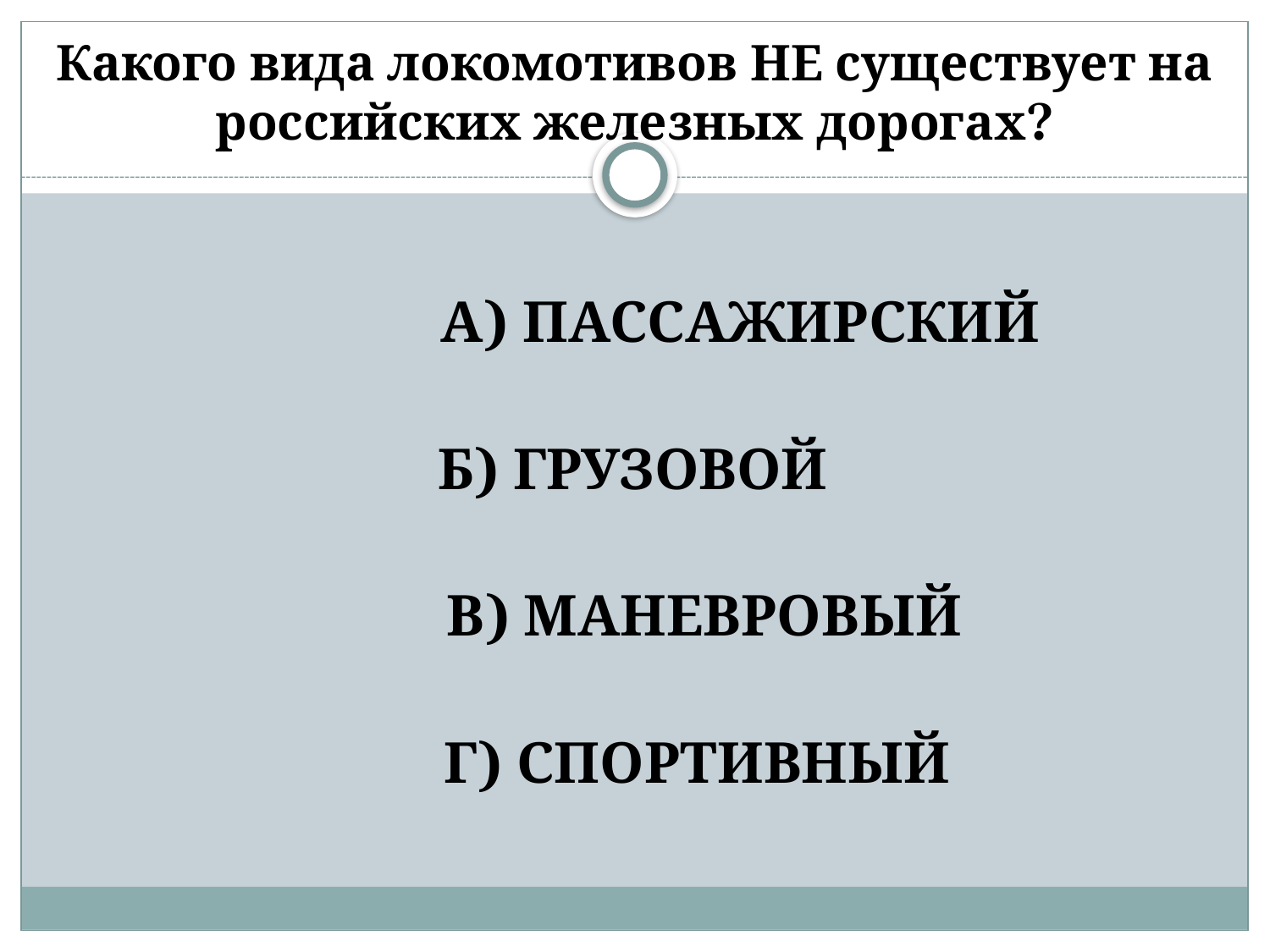

# Какого вида локомотивов НЕ существует на российских железных дорогах?
               А) ПАССАЖИРСКИЙ
Б) ГРУЗОВОЙ
          В) МАНЕВРОВЫЙ
         Г) СПОРТИВНЫЙ